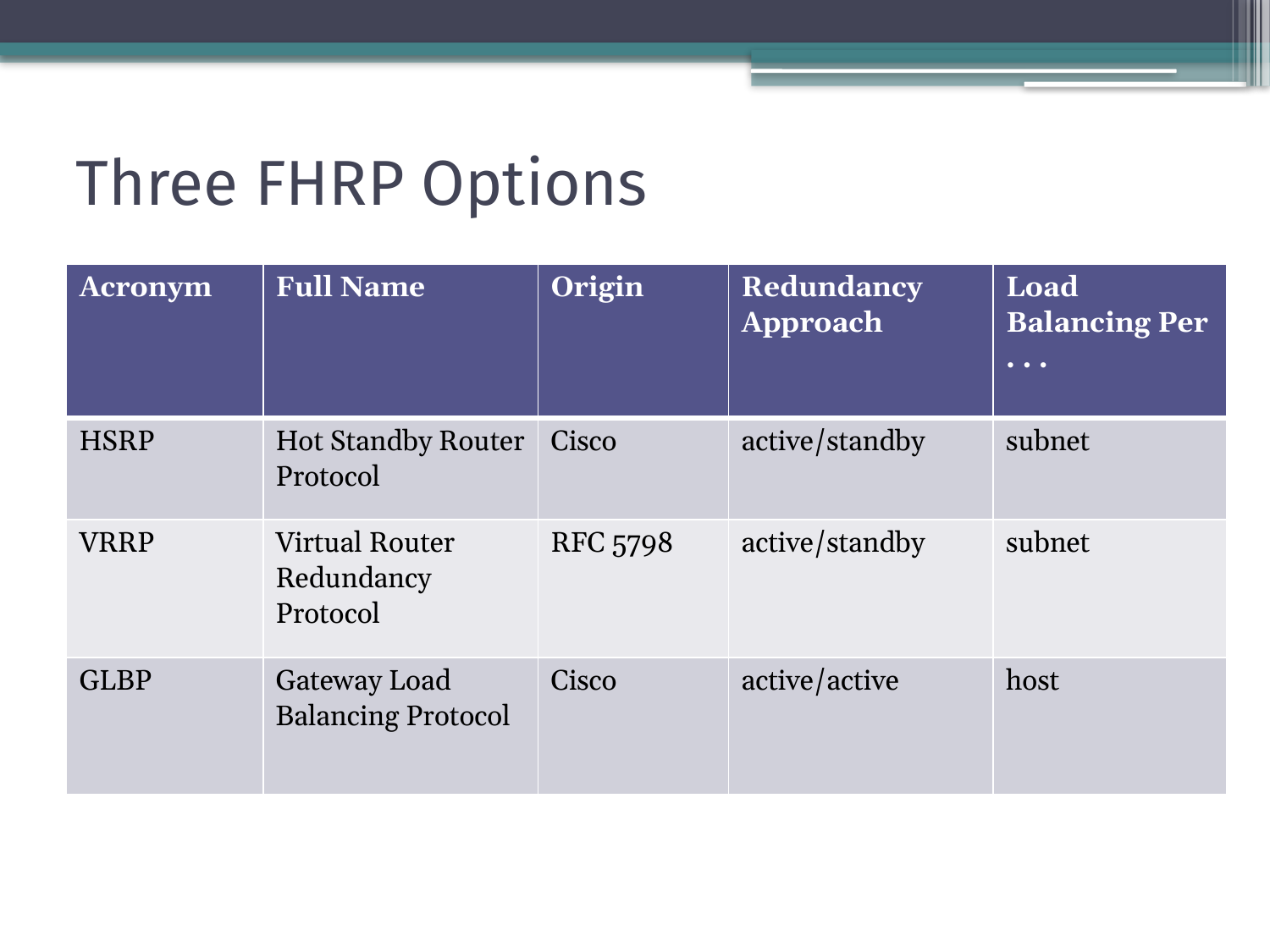

# Three FHRP Options
| Acronym | Full Name | Origin | Redundancy Approach | Load Balancing Per . . . |
| --- | --- | --- | --- | --- |
| HSRP | Hot Standby Router Protocol | Cisco | active/standby | subnet |
| VRRP | Virtual Router Redundancy Protocol | RFC 5798 | active/standby | subnet |
| GLBP | Gateway Load Balancing Protocol | Cisco | active/active | host |